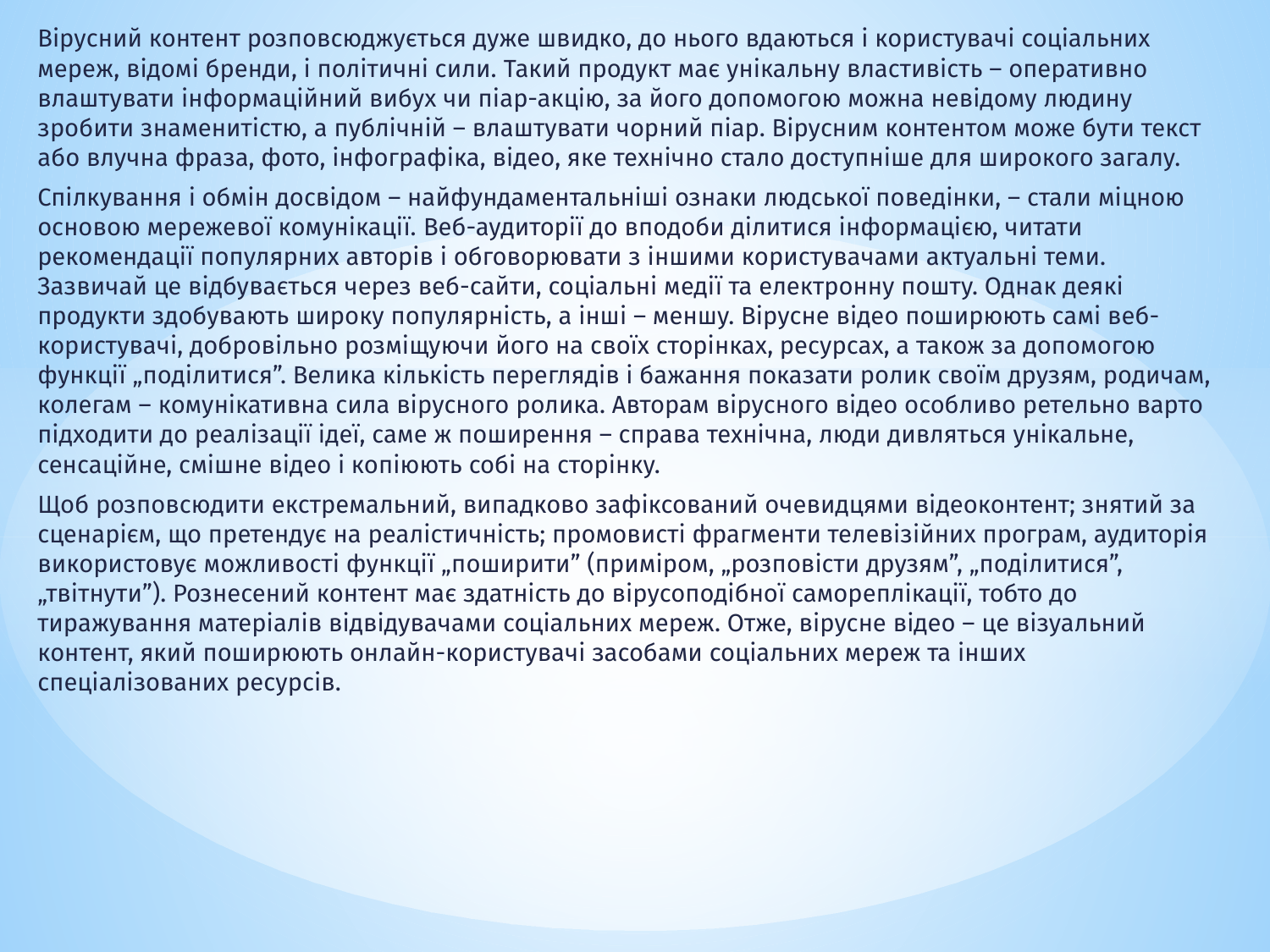

Вірусний контент розповсюджується дуже швидко, до нього вдаються і користувачі соціальних мереж, відомі бренди, і політичні сили. Такий продукт має унікальну властивість – оперативно влаштувати інформаційний вибух чи піар-акцію, за його допомогою можна невідому людину зробити знаменитістю, а публічній – влаштувати чорний піар. Вірусним контентом може бути текст або влучна фраза, фото, інфографіка, відео, яке технічно стало доступніше для широкого загалу.
Спілкування і обмін досвідом – найфундаментальніші ознаки людської поведінки, – стали міцною основою мережевої комунікації. Веб-аудиторії до вподоби ділитися інформацією, читати рекомендації популярних авторів і обговорювати з іншими користувачами актуальні теми. Зазвичай це відбувається через веб-сайти, соціальні медії та електронну пошту. Однак деякі продукти здобувають широку популярність, а інші – меншу. Вірусне відео поширюють самі веб-користувачі, добровільно розміщуючи його на своїх сторінках, ресурсах, а також за допомогою функції „поділитися”. Велика кількість переглядів і бажання показати ролик своїм друзям, родичам, колегам – комунікативна сила вірусного ролика. Авторам вірусного відео особливо ретельно варто підходити до реалізації ідеї, саме ж поширення – справа технічна, люди дивляться унікальне, сенсаційне, смішне відео і копіюють собі на сторінку.
Щоб розповсюдити екстремальний, випадково зафіксований очевидцями відеоконтент; знятий за сценарієм, що претендує на реалістичність; промовисті фрагменти телевізійних програм, аудиторія використовує можливості функції „поширити” (приміром, „розповісти друзям”, „поділитися”, „твітнути”). Рознесений контент має здатність до вірусоподібної самореплікації, тобто до тиражування матеріалів відвідувачами соціальних мереж. Отже, вірусне відео – це візуальний контент, який поширюють онлайн-користувачі засобами соціальних мереж та інших спеціалізованих ресурсів.